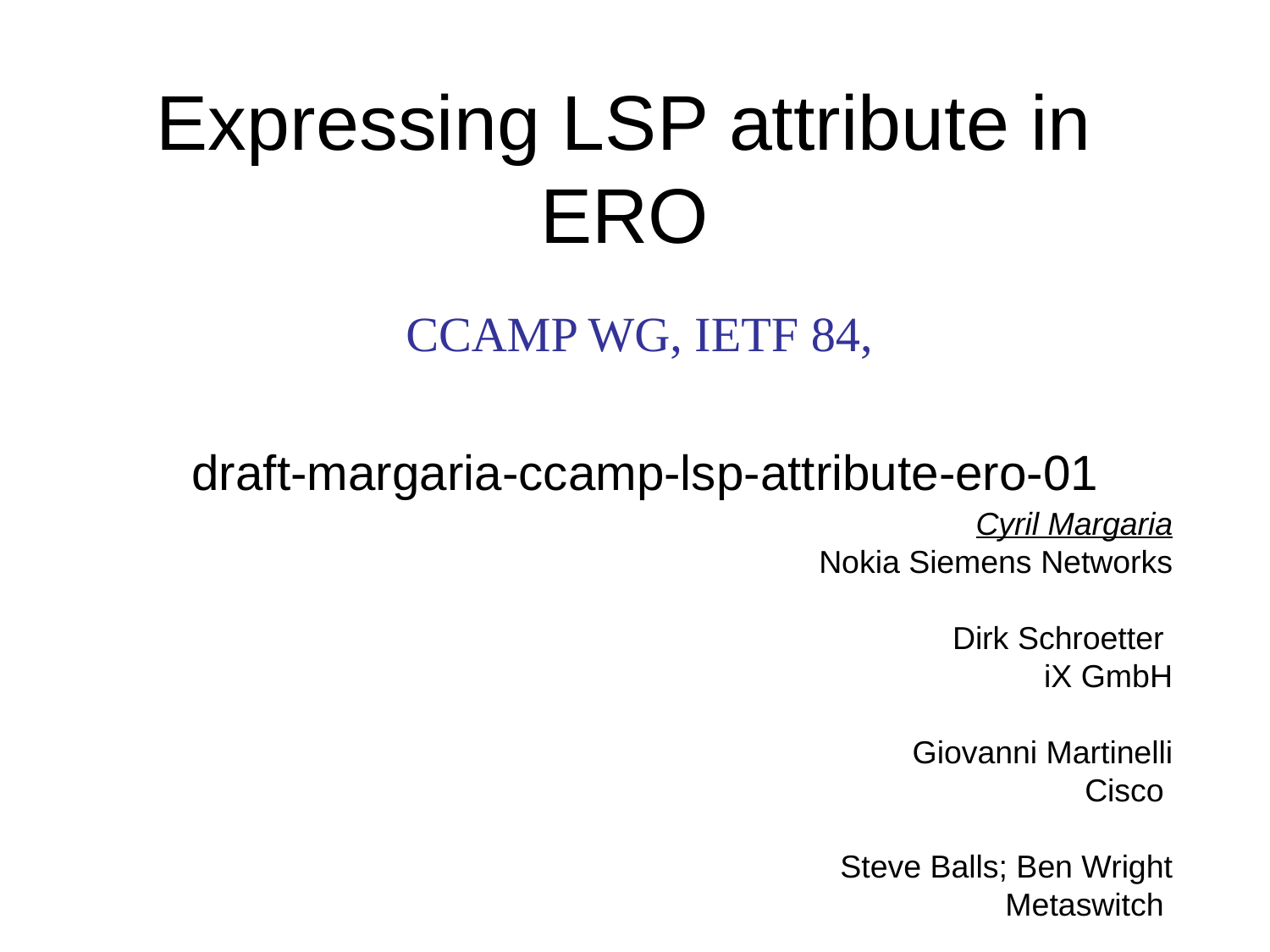

Expressing LSP attribute in ERO
CCAMP WG, IETF 84,

draft-margaria-ccamp-lsp-attribute-ero-01

Cyril Margaria
Nokia Siemens Networks

Dirk Schroetter
iX GmbH

 Giovanni Martinelli
Cisco

Steve Balls; Ben Wright
Metaswitch